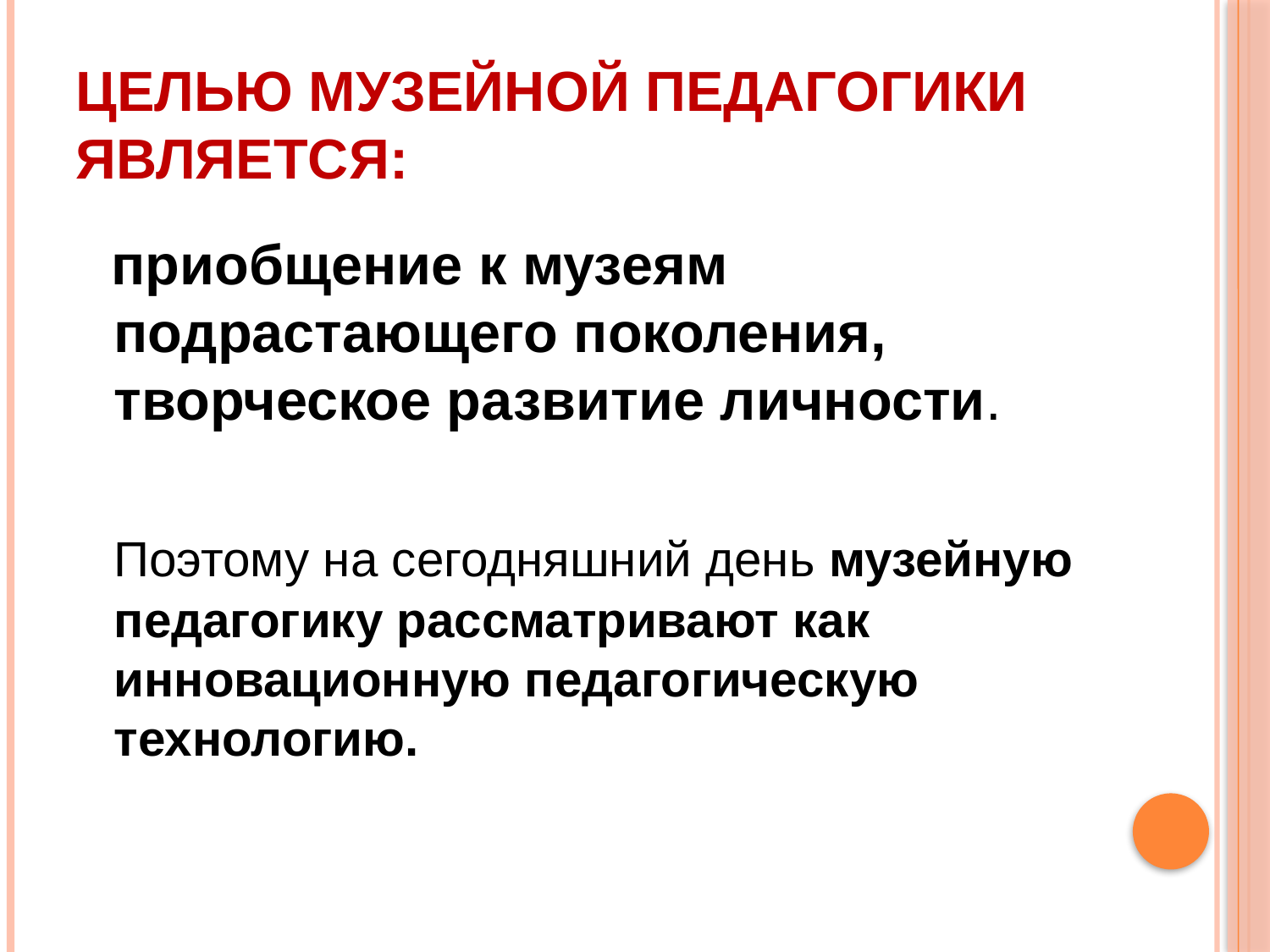

# целью музейной педагогики является:
   приобщение к музеям подрастающего поколения, творческое развитие личности.

	Поэтому на сегодняшний день музейную педагогику рассматривают как инновационную педагогическую технологию.